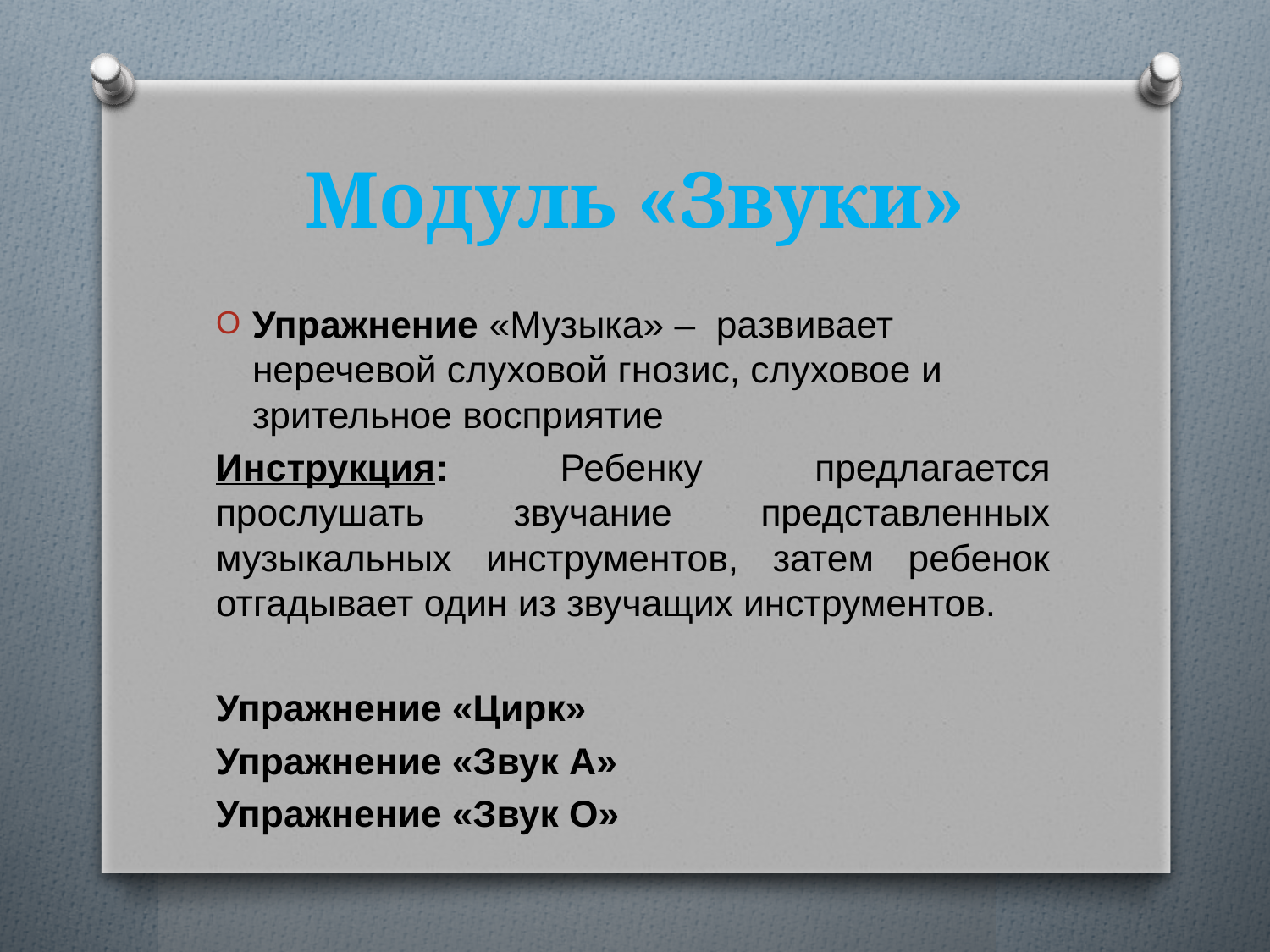

# Модуль «Звуки»
Упражнение «Музыка» –  развивает неречевой слуховой гнозис, слуховое и зрительное восприятие
Инструкция: Ребенку предлагается прослушать звучание представленных музыкальных инструментов, затем ребенок отгадывает один из звучащих инструментов.

Упражнение «Цирк»
Упражнение «Звук А»
Упражнение «Звук О»